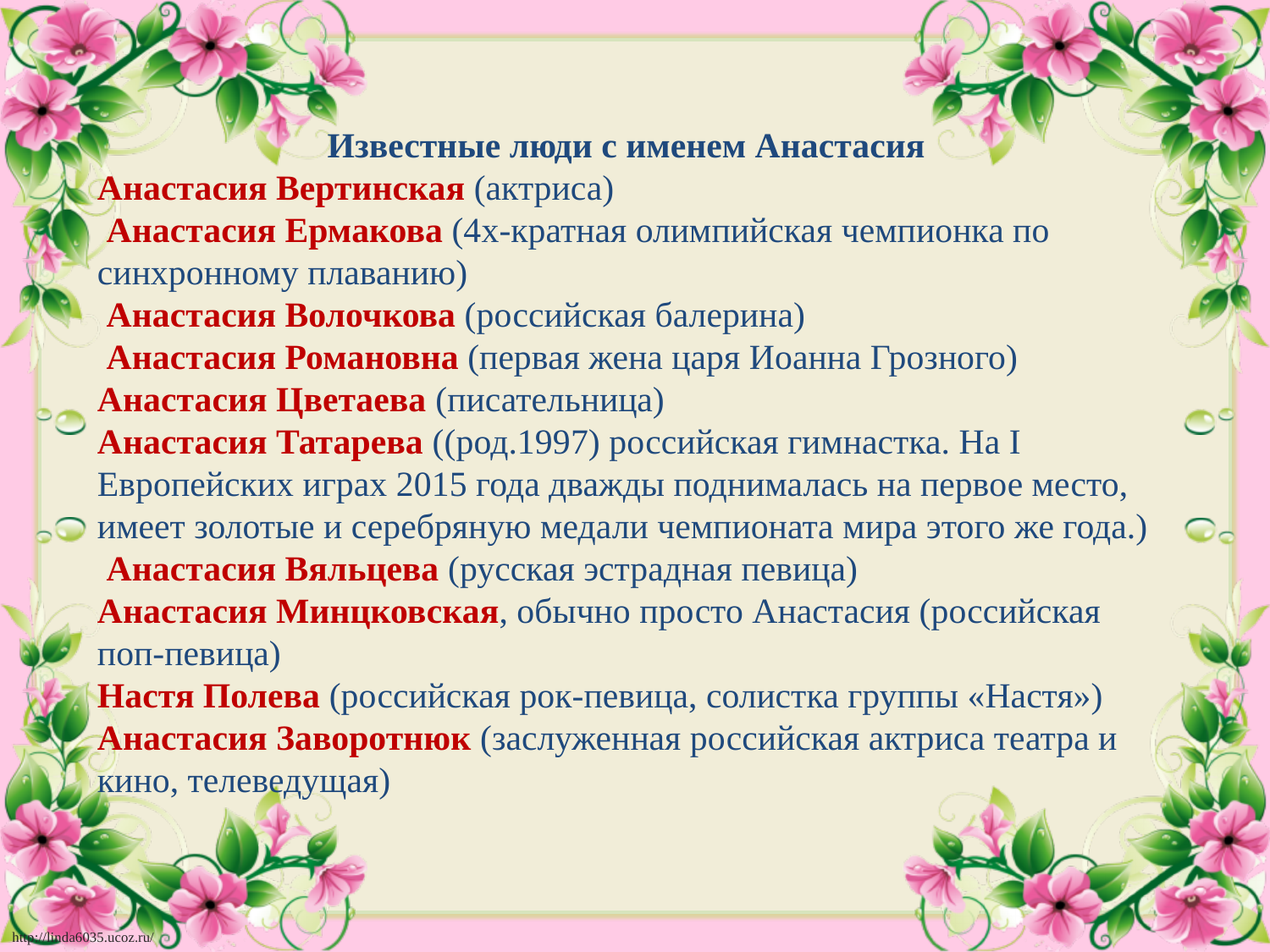

Анастасия Вертинская (актриса)
 Анастасия Ермакова (4х-кратная олимпийская чемпионка по синхронному плаванию)
 Анастасия Волочкова (российская балерина)
 Анастасия Романовна (первая жена царя Иоанна Грозного) Анастасия Цветаева (писательница)
Анастасия Татарева ((род.1997) российская гимнастка. На I Европейских играх 2015 года дважды поднималась на первое место, имеет золотые и серебряную медали чемпионата мира этого же года.)
 Анастасия Вяльцева (русская эстрадная певица)
Анастасия Минцковская, обычно просто Анастасия (российская поп-певица)
Настя Полева (российская рок-певица, солистка группы «Настя») Анастасия Заворотнюк (заслуженная российская актриса театра и кино, телеведущая)
Известные люди с именем Анастасия